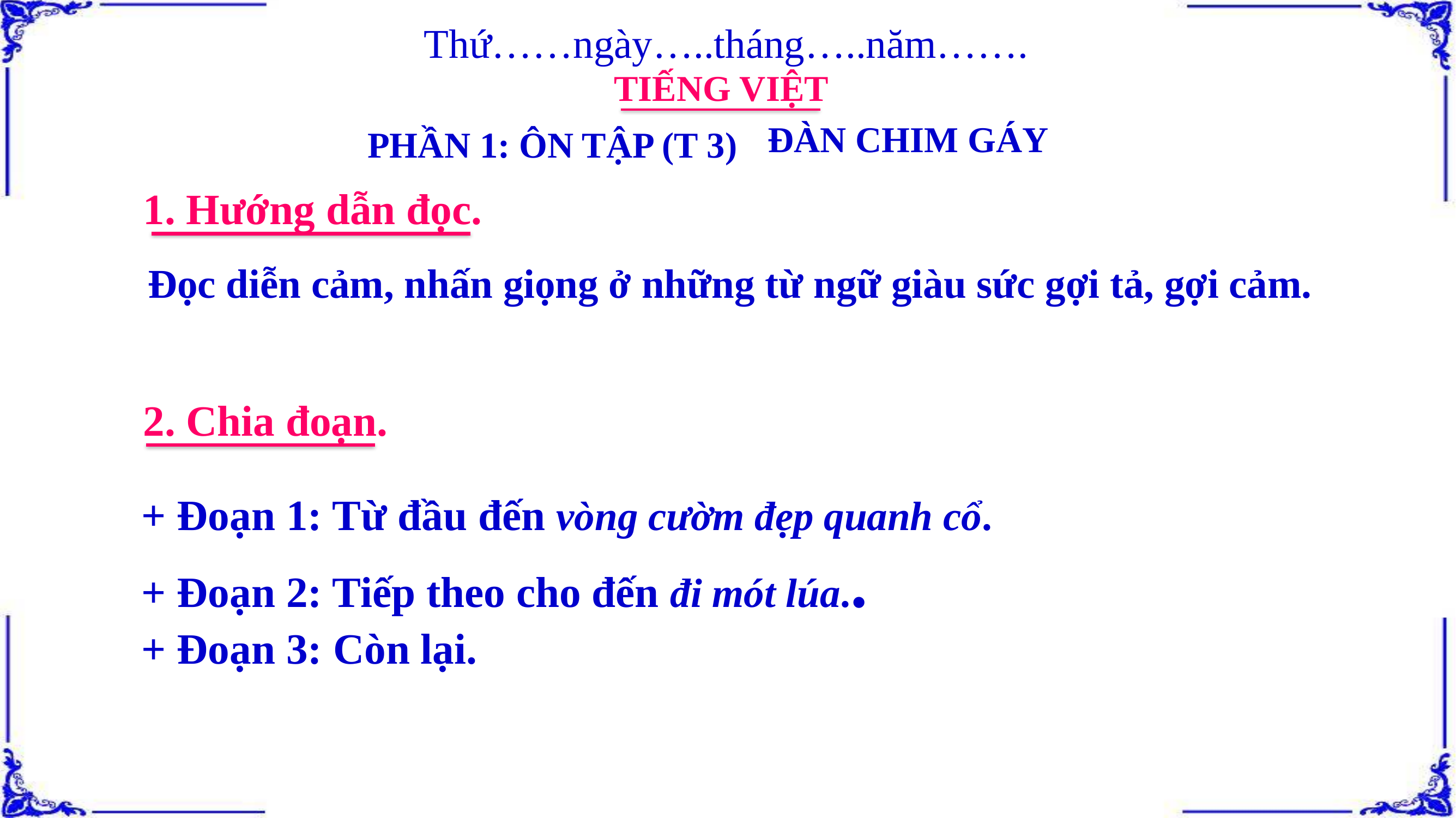

Thứ……ngày…..tháng…..năm…….
TIẾNG VIỆT
ĐÀN CHIM GÁY
PHẦN 1: ÔN TẬP (T 3)
1. Hướng dẫn đọc.
Đọc diễn cảm, nhấn giọng ở những từ ngữ giàu sức gợi tả, gợi cảm.
2. Chia đoạn.
+ Đoạn 1: Từ đầu đến vòng cườm đẹp quanh cổ.
+ Đoạn 2: Tiếp theo cho đến đi mót lúa..
+ Đoạn 3: Còn lại.